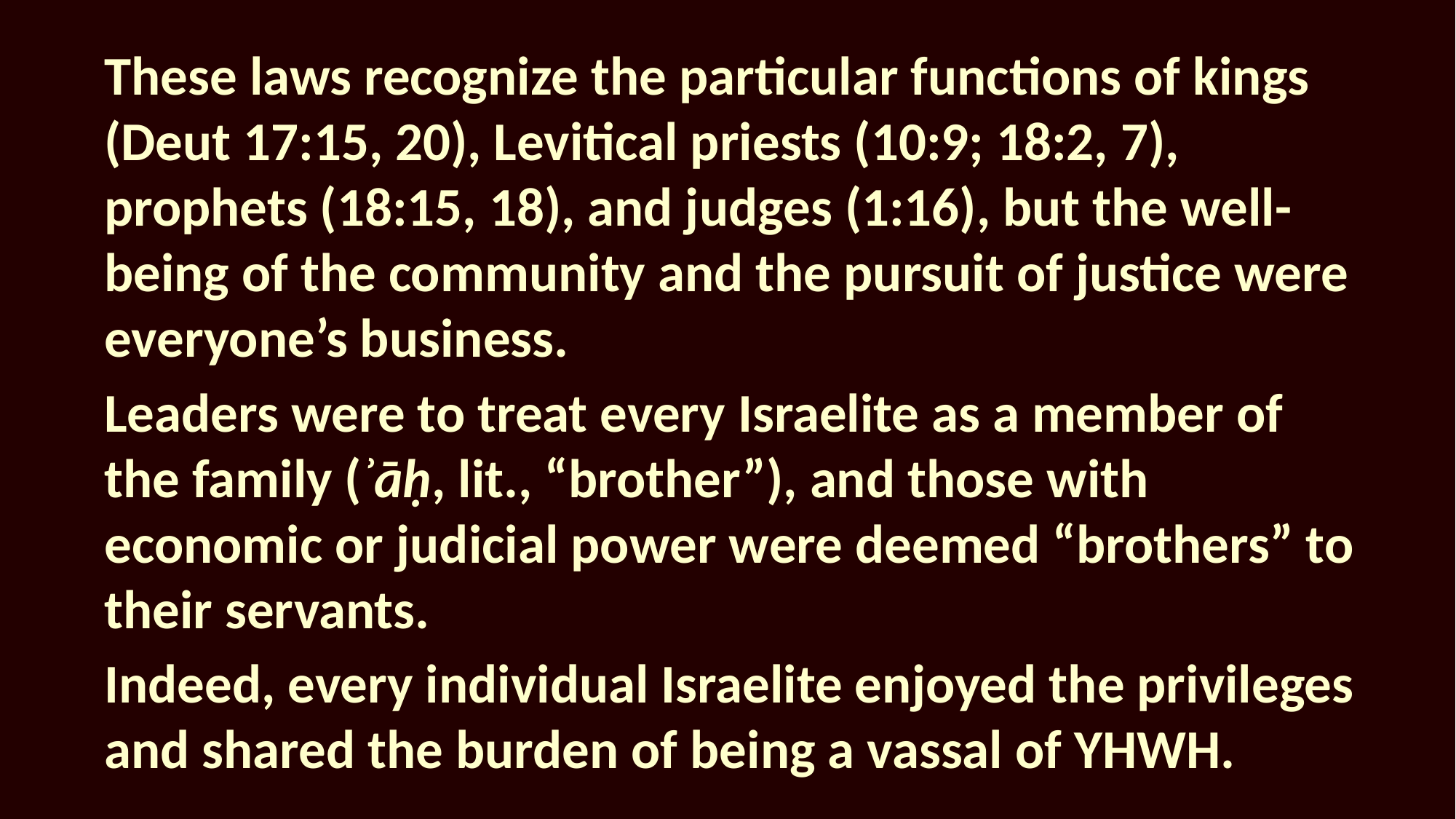

These laws recognize the particular functions of kings (Deut 17:15, 20), Levitical priests (10:9; 18:2, 7), prophets (18:15, 18), and judges (1:16), but the well-being of the community and the pursuit of justice were everyone’s business.
Leaders were to treat every Israelite as a member of the family (ʾāḥ, lit., “brother”), and those with economic or judicial power were deemed “brothers” to their servants.
Indeed, every individual Israelite enjoyed the privileges and shared the burden of being a vassal of YHWH.